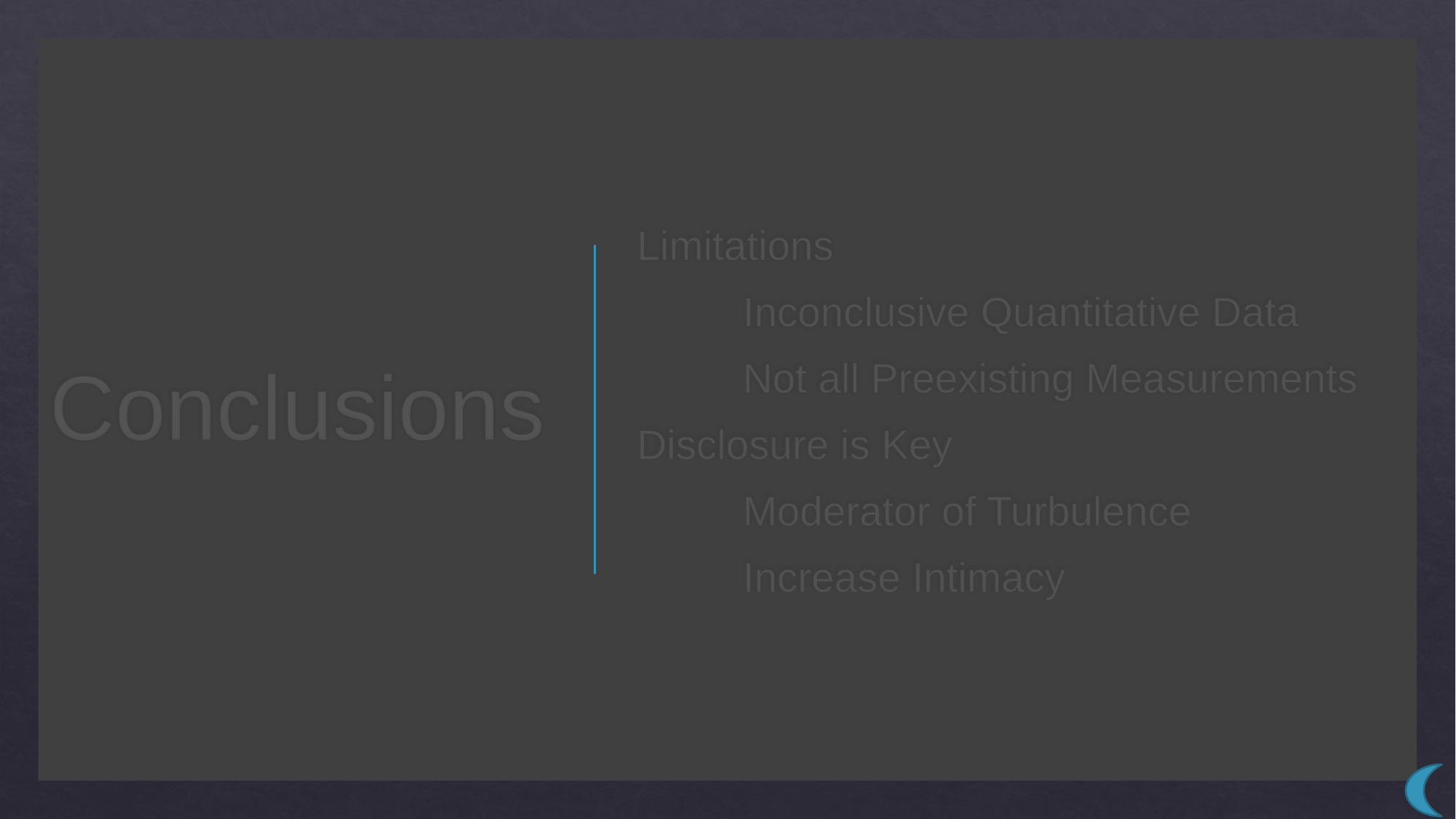

# Conclusions
Limitations
	Inconclusive Quantitative Data
	Not all Preexisting Measurements
Disclosure is Key
	Moderator of Turbulence
	Increase Intimacy